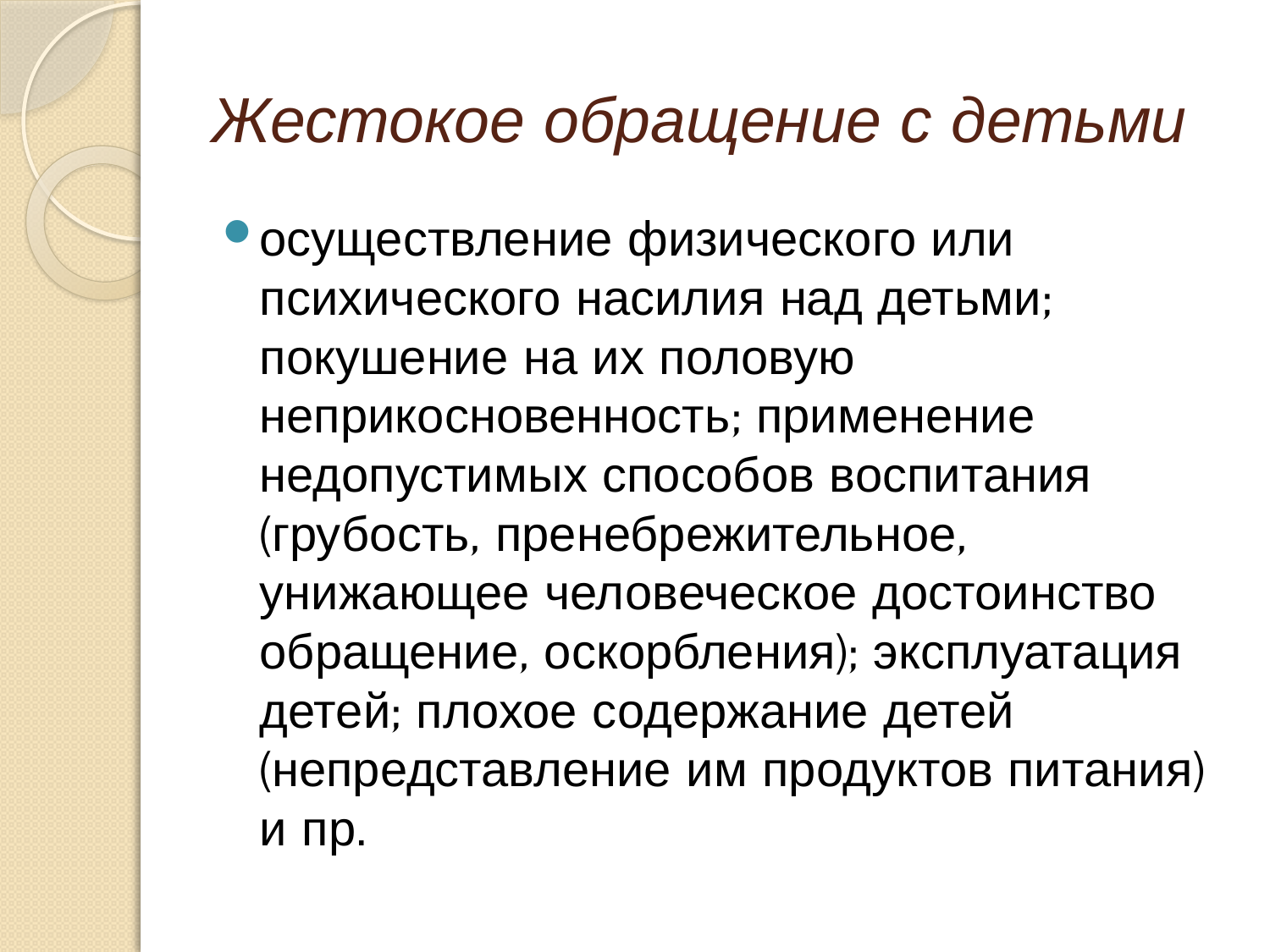

# Жестокое обращение с детьми
осуществление физического или психического насилия над детьми; покушение на их половую неприкосновенность; применение недопустимых способов воспитания (грубость, пренебрежительное, унижающее человеческое достоинство обращение, оскорбления); эксплуатация детей; плохое содержание детей (непредставление им продуктов питания) и пр.